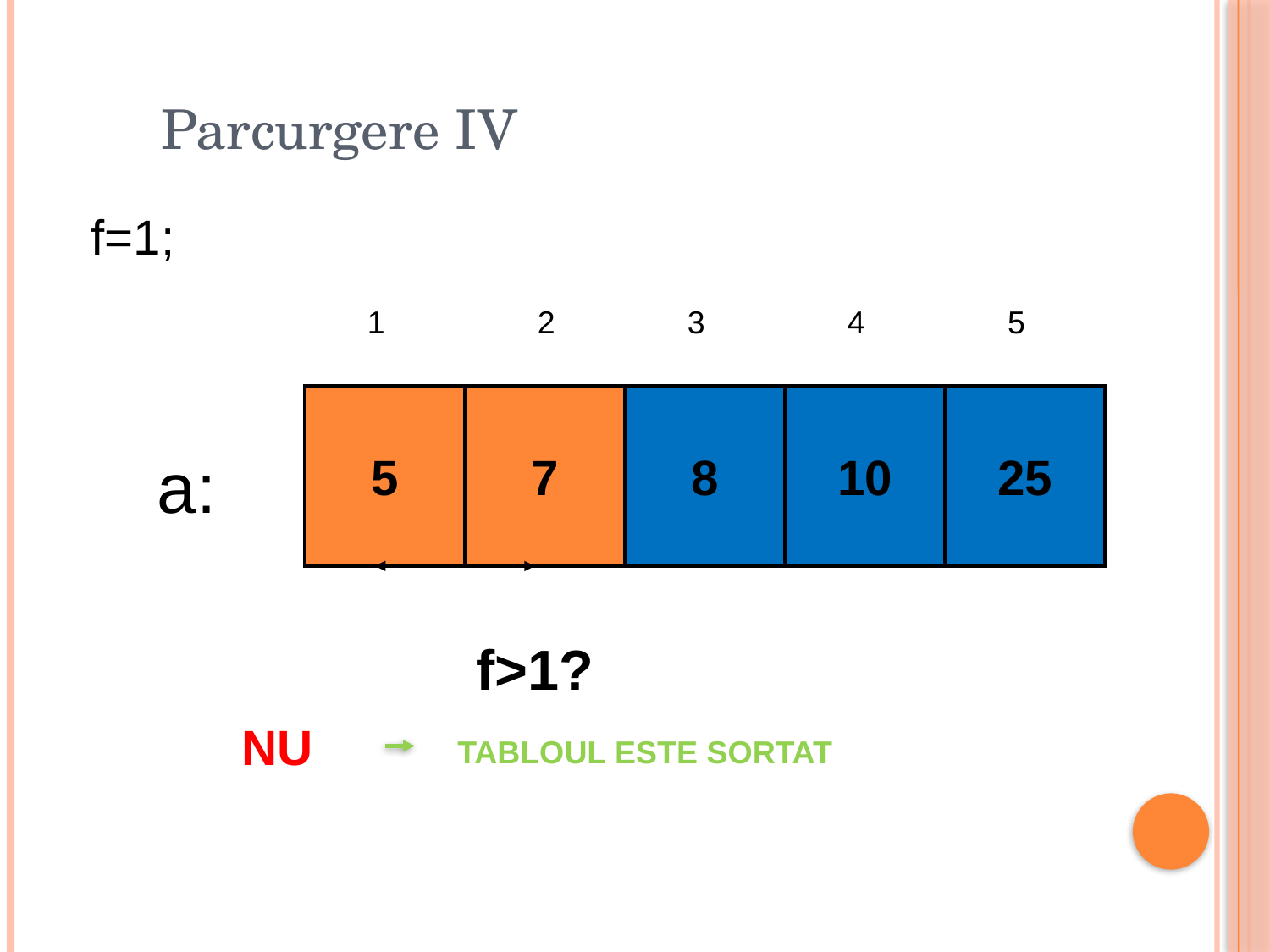

Parcurgere IV
 f=1;
1
2
3
4
5
5
7
8
10
25
a:
f>1?
NU
TABLOUL ESTE SORTAT